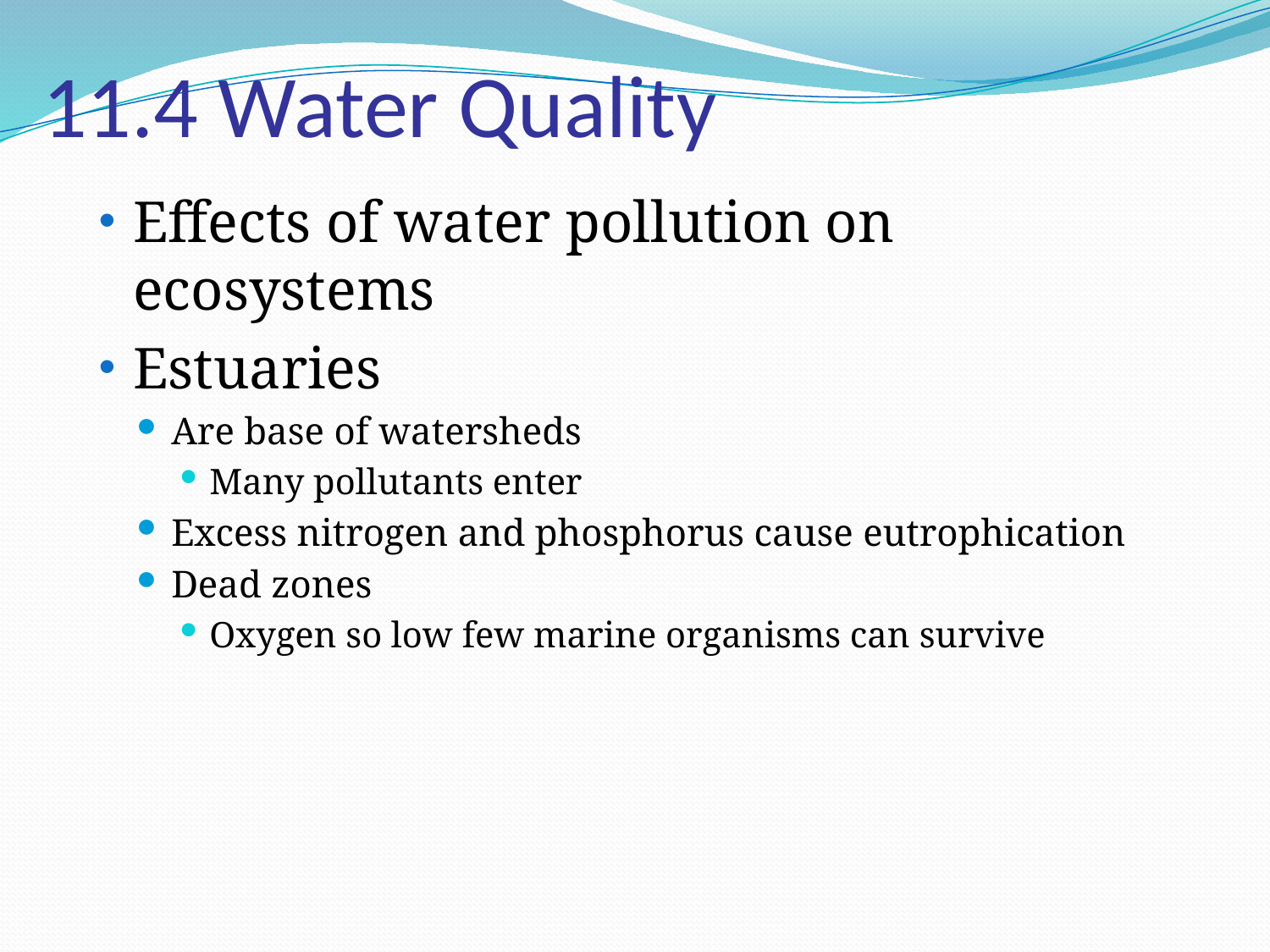

# 11.4 Water Quality
Effects of water pollution on ecosystems
Estuaries
Are base of watersheds
Many pollutants enter
Excess nitrogen and phosphorus cause eutrophication
Dead zones
Oxygen so low few marine organisms can survive